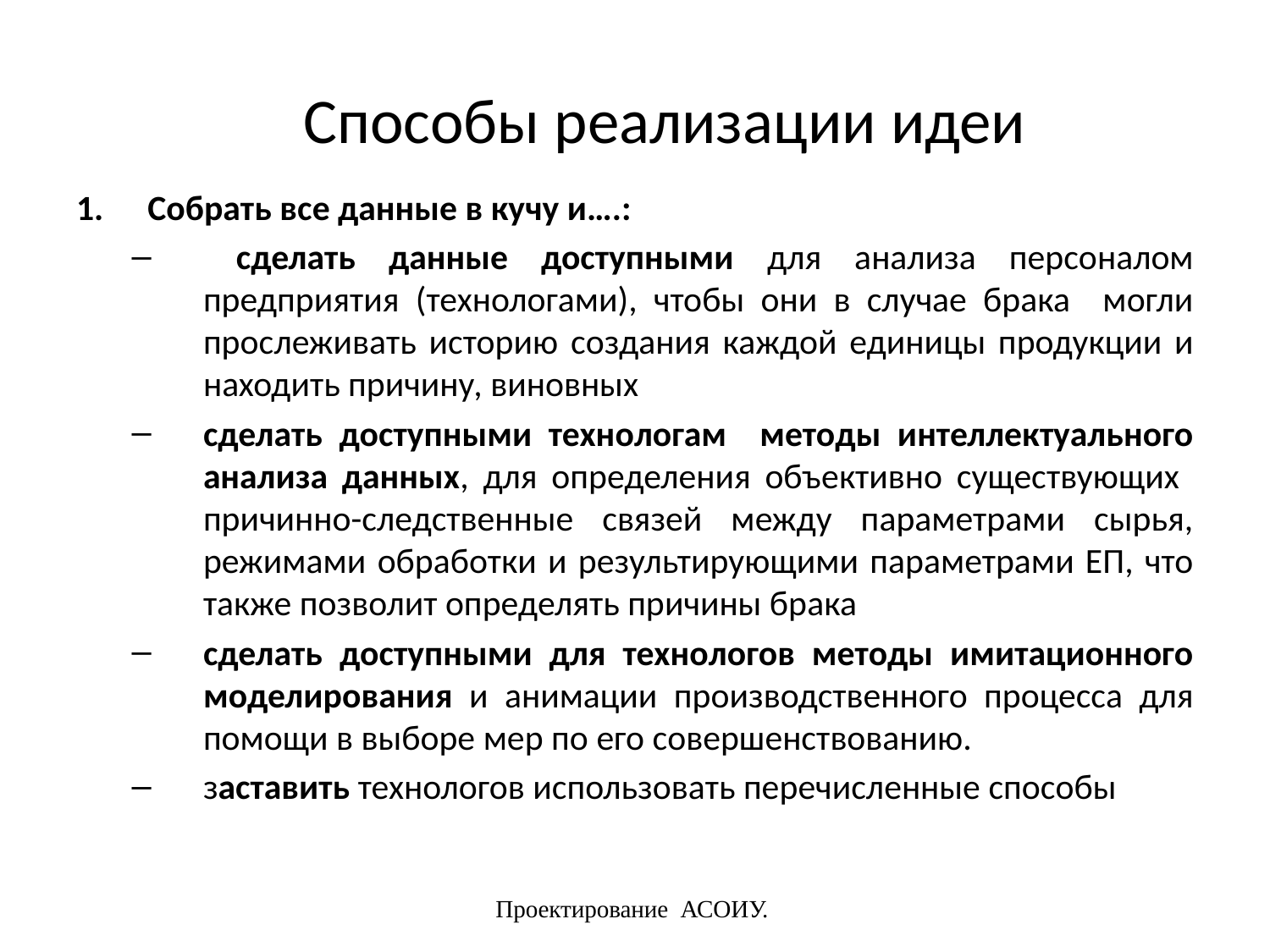

# Способы реализации идеи
Собрать все данные в кучу и….:
 сделать данные доступными для анализа персоналом предприятия (технологами), чтобы они в случае брака  могли прослеживать историю создания каждой единицы продукции и находить причину, виновных
сделать доступными технологам  методы интеллектуального анализа данных, для определения объективно существующих  причинно-следственные связей между параметрами сырья, режимами обработки и результирующими параметрами ЕП, что также позволит определять причины брака
сделать доступными для технологов методы имитационного моделирования и анимации производственного процесса для помощи в выборе мер по его совершенствованию.
заставить технологов использовать перечисленные способы
Проектирование  АСОИУ.